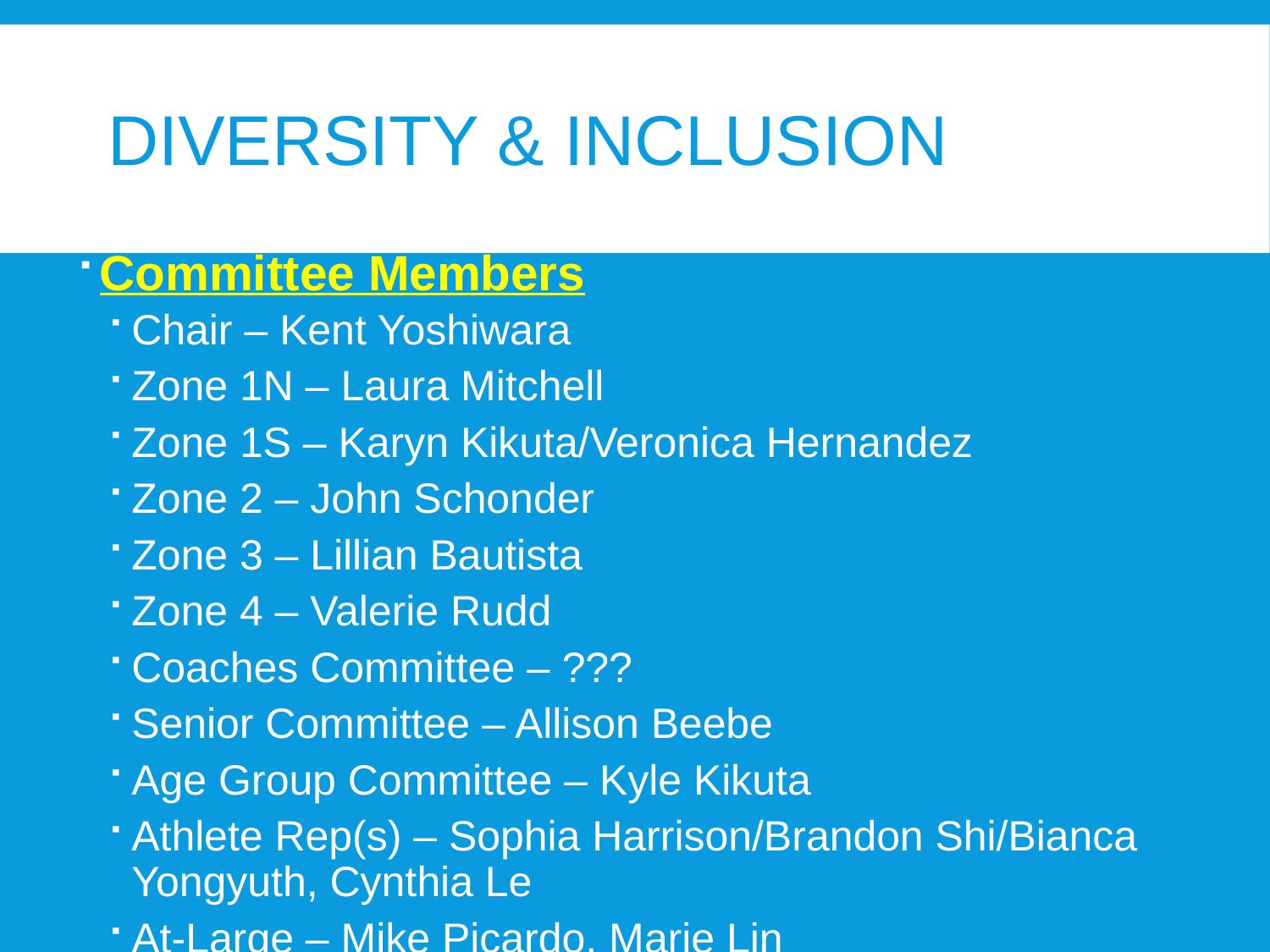

# Diversity & Inclusion
Committee Members
Chair – Kent Yoshiwara
Zone 1N – Laura Mitchell
Zone 1S – Karyn Kikuta/Veronica Hernandez
Zone 2 – John Schonder
Zone 3 – Lillian Bautista
Zone 4 – Valerie Rudd
Coaches Committee – ???
Senior Committee – Allison Beebe
Age Group Committee – Kyle Kikuta
Athlete Rep(s) – Sophia Harrison/Brandon Shi/Bianca Yongyuth, Cynthia Le
At-Large – Mike Picardo, Marie Lin